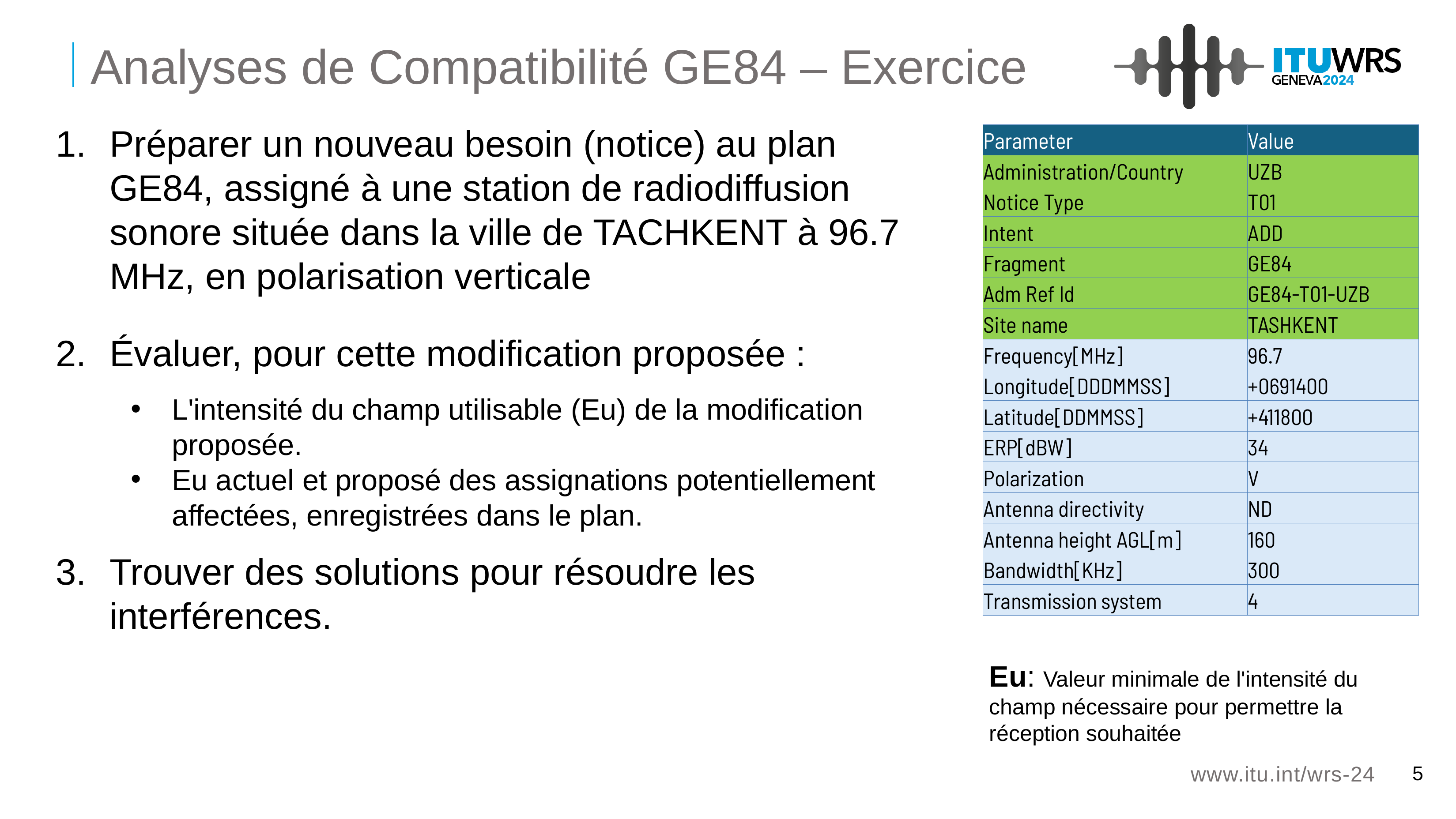

Analyses de Compatibilité GE84 – Exercice
Préparer un nouveau besoin (notice) au plan GE84, assigné à une station de radiodiffusion sonore située dans la ville de TACHKENT à 96.7 MHz, en polarisation verticale
Évaluer, pour cette modification proposée :
L'intensité du champ utilisable (Eu) de la modification proposée.
Eu actuel et proposé des assignations potentiellement affectées, enregistrées dans le plan.
Trouver des solutions pour résoudre les interférences.
| Parameter | Value |
| --- | --- |
| Administration/Country | UZB |
| Notice Type | T01 |
| Intent | ADD |
| Fragment | GE84 |
| Adm Ref Id | GE84-T01-UZB |
| Site name | TASHKENT |
| Frequency[MHz] | 96.7 |
| Longitude[DDDMMSS] | +0691400 |
| Latitude[DDMMSS] | +411800 |
| ERP[dBW] | 34 |
| Polarization | V |
| Antenna directivity | ND |
| Antenna height AGL[m] | 160 |
| Bandwidth[KHz] | 300 |
| Transmission system | 4 |
Eu: Valeur minimale de l'intensité du champ nécessaire pour permettre la réception souhaitée